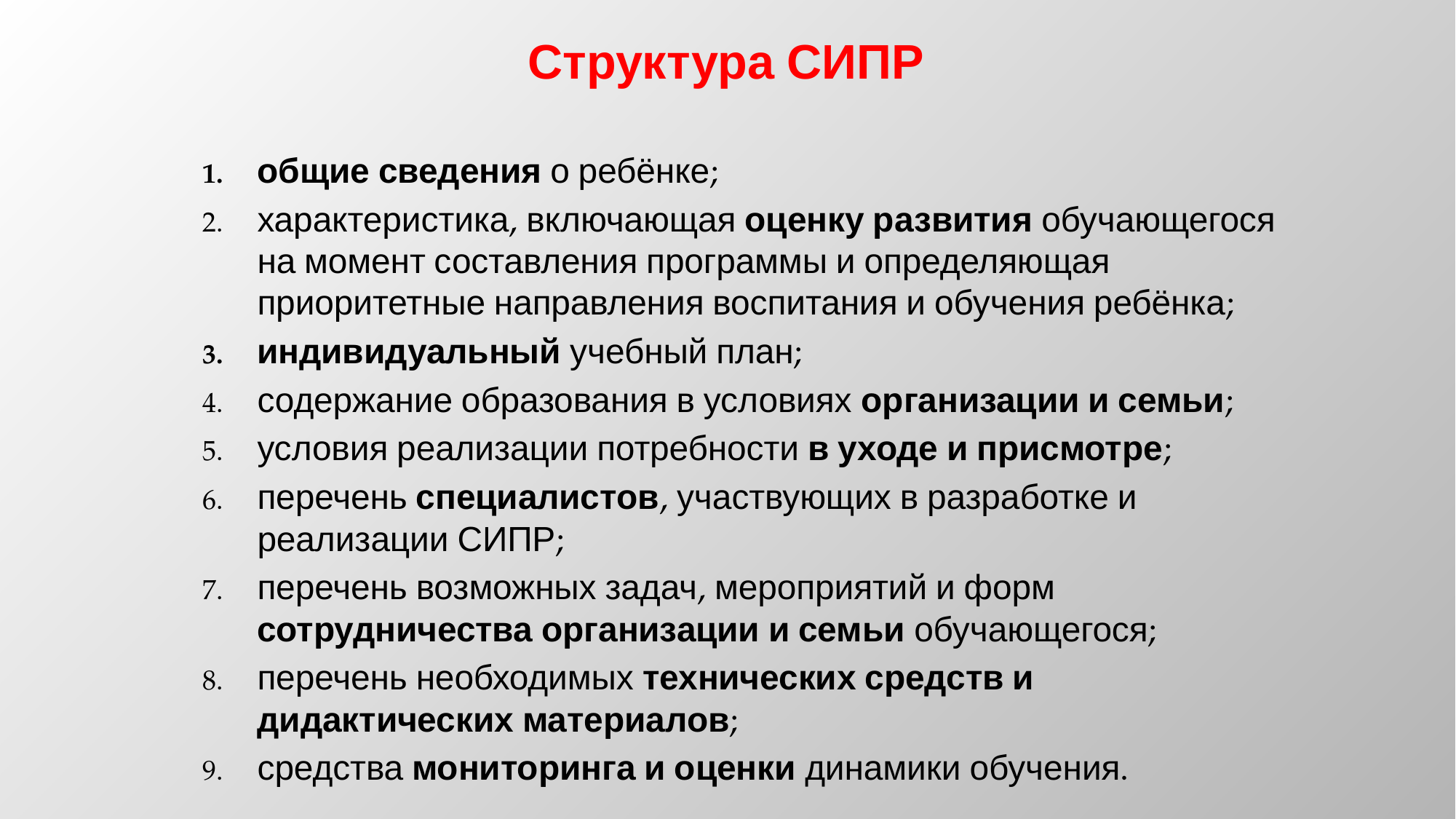

# Структура СИПР
общие сведения о ребёнке;
характеристика, включающая оценку развития обучающегося на момент составления программы и определяющая приоритетные направления воспитания и обучения ребёнка;
индивидуальный учебный план;
содержание образования в условиях организации и семьи;
условия реализации потребности в уходе и присмотре;
перечень специалистов, участвующих в разработке и реализации СИПР;
перечень возможных задач, мероприятий и форм сотрудничества организации и семьи обучающегося;
перечень необходимых технических средств и дидактических материалов;
средства мониторинга и оценки динамики обучения.